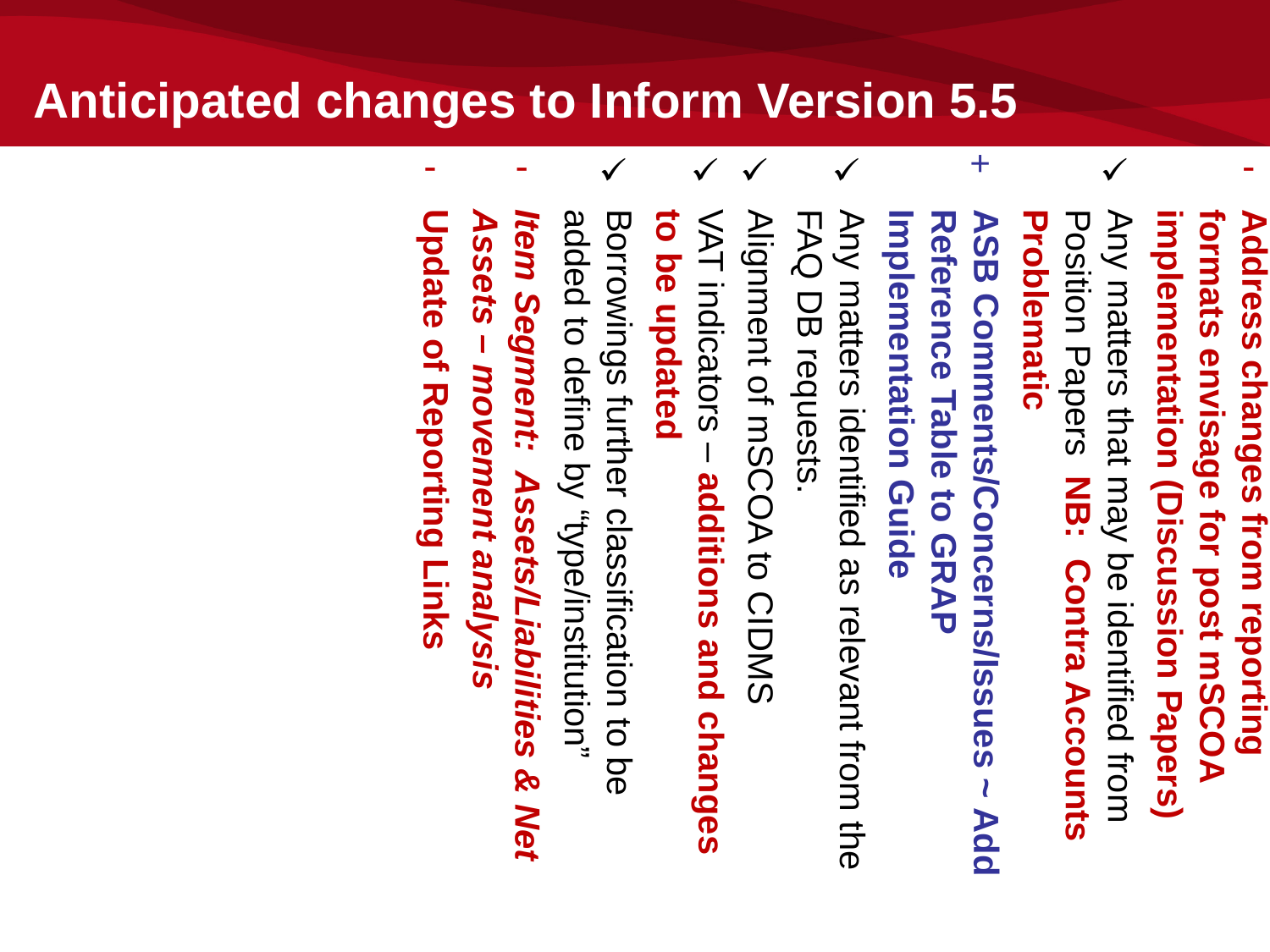

Anticipated changes to Inform Version 5.5
Regional indicators to be set-up as default based on the Demarcation Act
Transfers and Subsidies - Provincial Transfers and District Municipalities.
Transfers and Subsidies – latest version of Departmental SCOA
Posting levels for Agency Services
Address changes from reporting formats envisage for post mSCOA implementation (Discussion Papers)
Any matters that may be identified from Position Papers  NB:  Contra Accounts Problematic
ASB Comments/Concerns/Issues ~ Add Reference Table to GRAP Implementation Guide
Any matters identified as relevant from the FAQ DB requests.
Alignment of mSCOA to CIDMS
VAT indicators – additions and changes to be updated
Borrowings further classification to be added to define by “type/institution”
Item Segment:  Assets/Liabilities & Net Assets – movement analysis
Update of Reporting Links